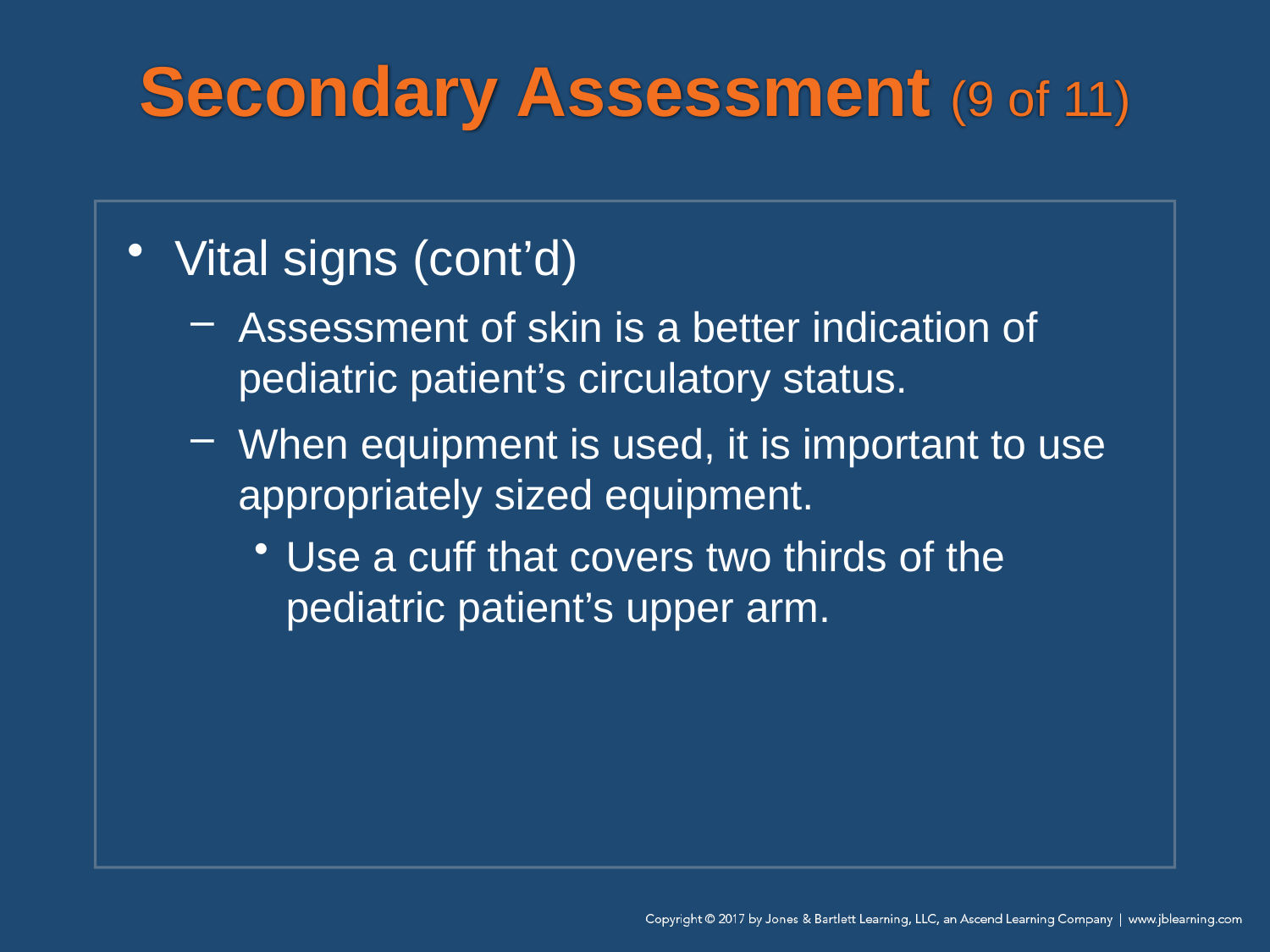

# Secondary Assessment (9 of 11)
Vital signs (cont’d)
Assessment of skin is a better indication of pediatric patient’s circulatory status.
When equipment is used, it is important to use appropriately sized equipment.
Use a cuff that covers two thirds of the pediatric patient’s upper arm.